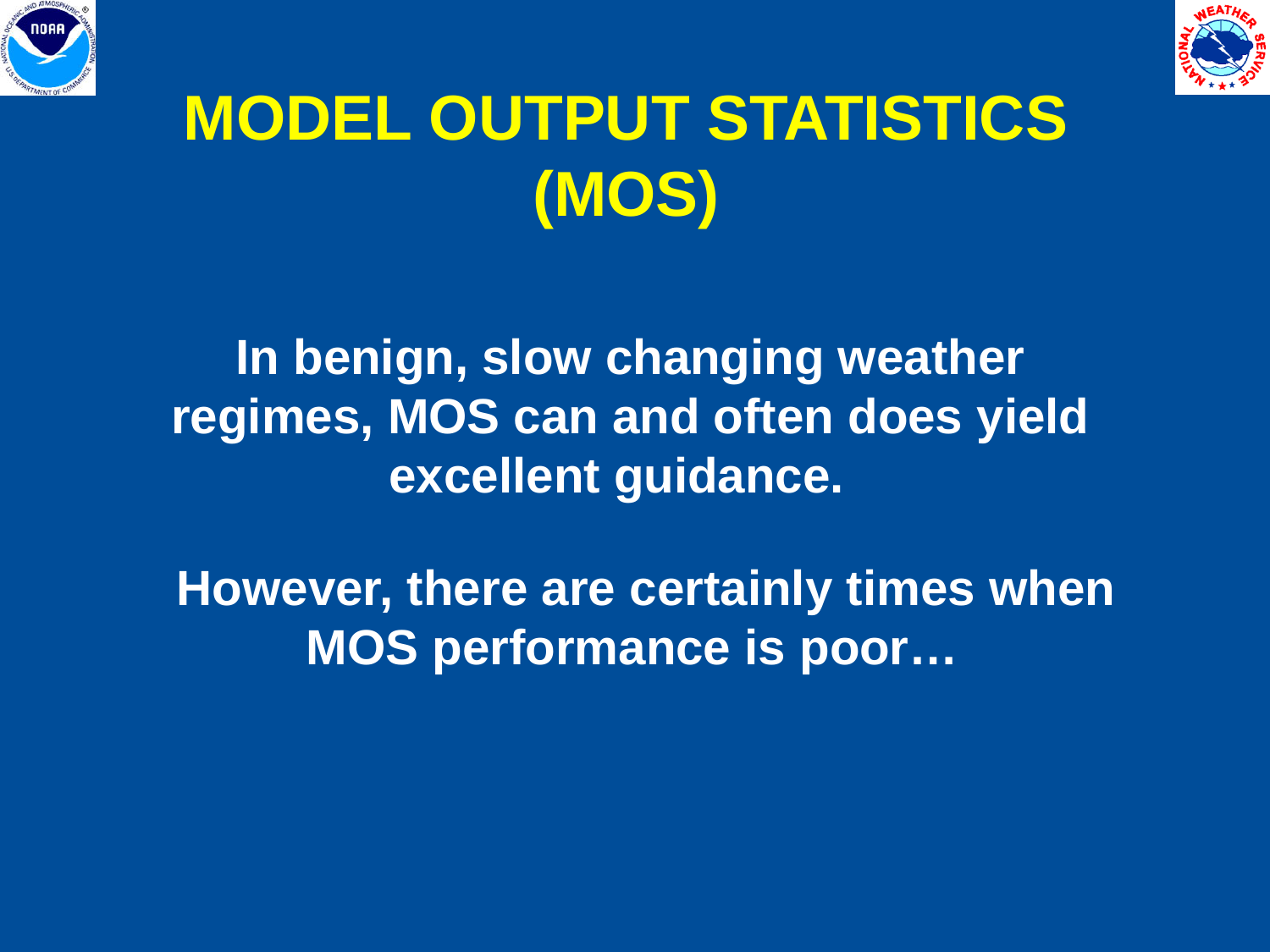

MODEL OUTPUT STATISTICS (MOS)
In benign, slow changing weather regimes, MOS can and often does yield excellent guidance.

However, there are certainly times when MOS performance is poor…